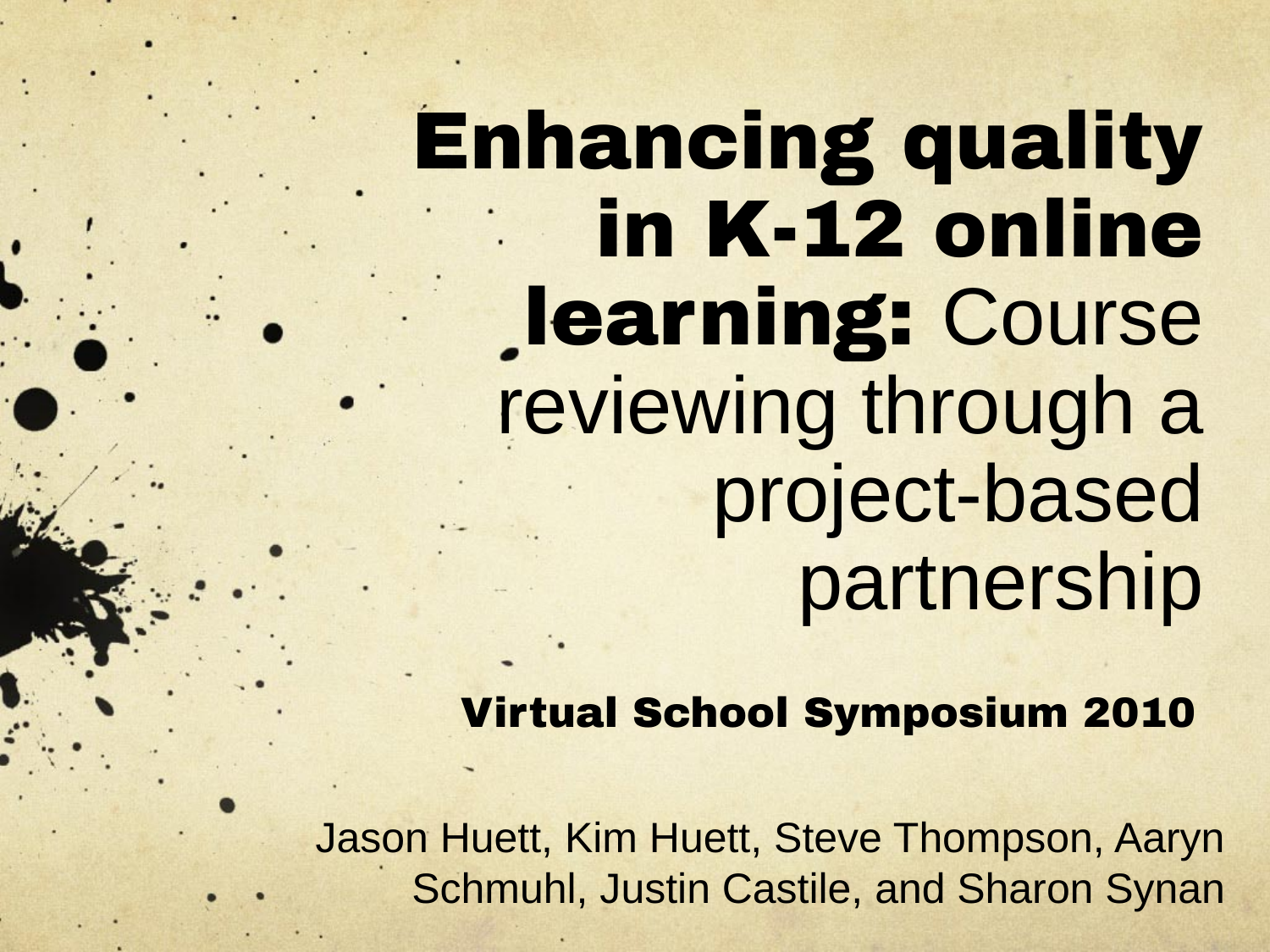

# Enhancing quality in K-12 online learning: Course reviewing through a project-based partnership
Virtual School Symposium 2010
Jason Huett, Kim Huett, Steve Thompson, Aaryn Schmuhl, Justin Castile, and Sharon Synan